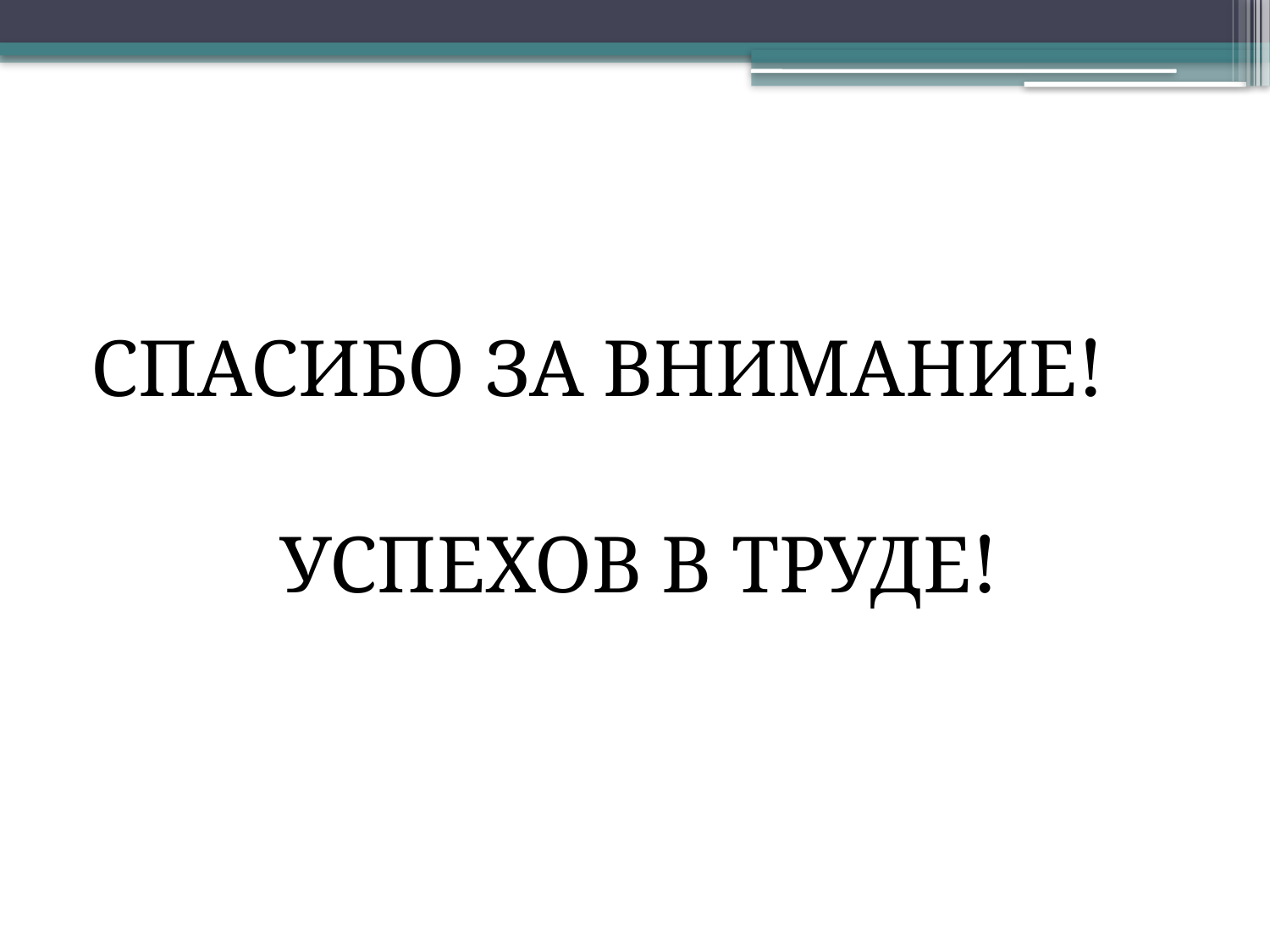

#
СПАСИБО ЗА ВНИМАНИЕ!

          УСПЕХОВ В ТРУДЕ!